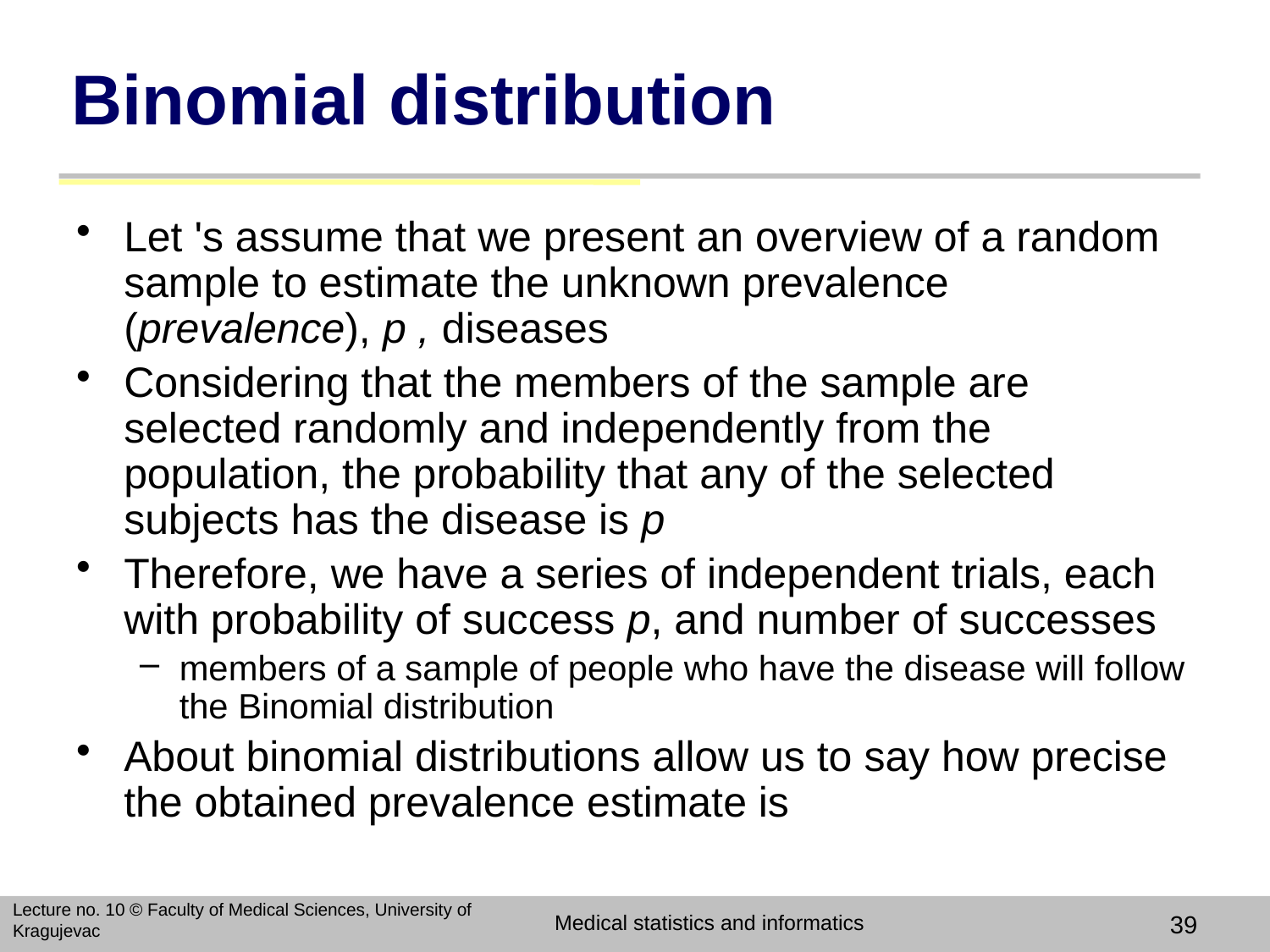

# Binomial distribution
Let 's assume that we present an overview of a random sample to estimate the unknown prevalence (prevalence), p , diseases
Considering that the members of the sample are selected randomly and independently from the population, the probability that any of the selected subjects has the disease is p
Therefore, we have a series of independent trials, each with probability of success p, and number of successes
members of a sample of people who have the disease will follow the Binomial distribution
About binomial distributions allow us to say how precise the obtained prevalence estimate is
Lecture no. 10 © Faculty of Medical Sciences, University of Kragujevac
Medical statistics and informatics
39